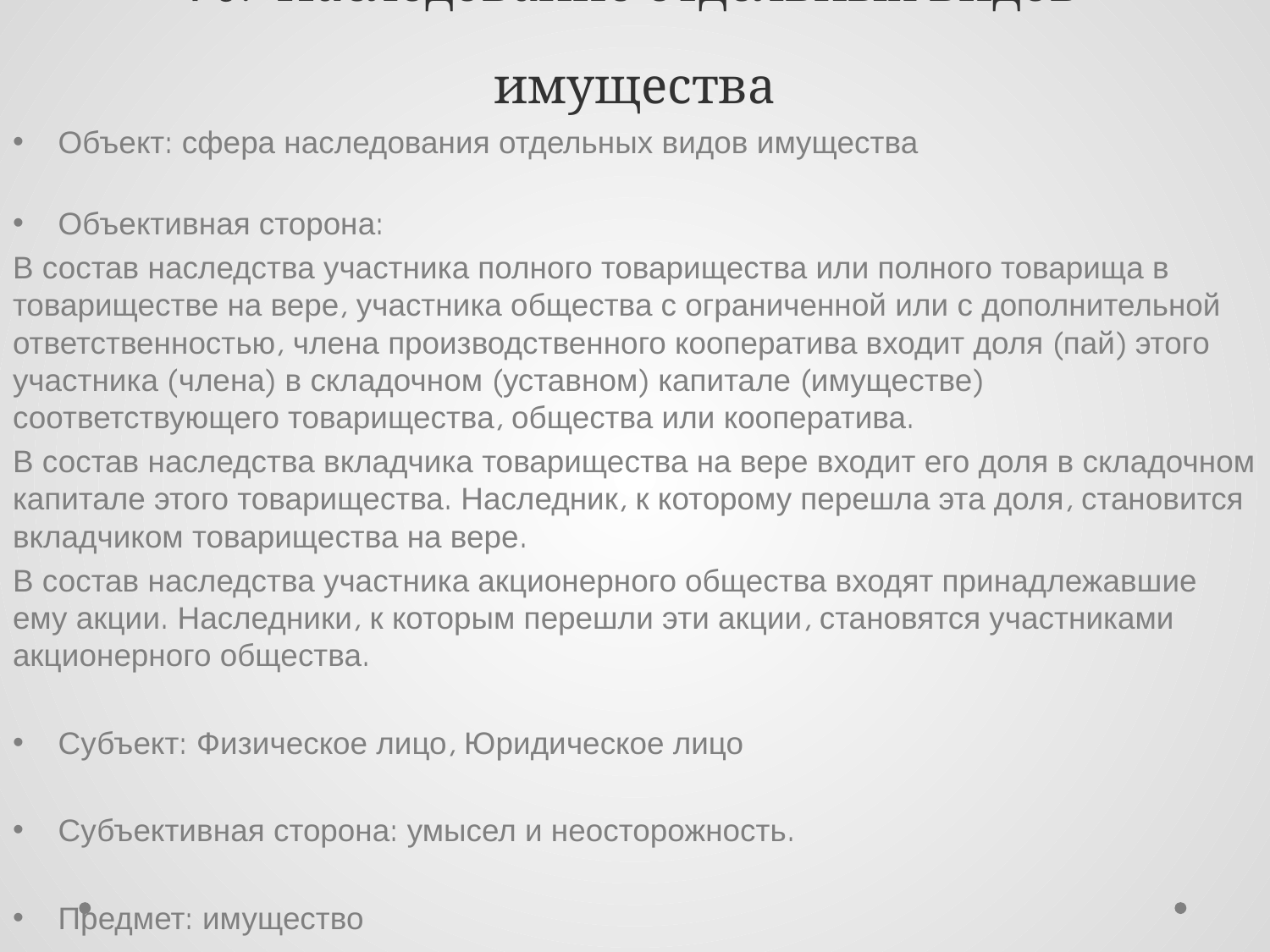

# 70.  Наследование отдельных видов имущества
Объект: сфера наследования отдельных видов имущества
Объективная сторона:
В состав наследства участника полного товарищества или полного товарища в товариществе на вере, участника общества с ограниченной или с дополнительной ответственностью, члена производственного кооператива входит доля (пай) этого участника (члена) в складочном (уставном) капитале (имуществе) соответствующего товарищества, общества или кооператива.
В состав наследства вкладчика товарищества на вере входит его доля в складочном капитале этого товарищества. Наследник, к которому перешла эта доля, становится вкладчиком товарищества на вере.
В состав наследства участника акционерного общества входят принадлежавшие ему акции. Наследники, к которым перешли эти акции, становятся участниками акционерного общества.

Субъект: Физическое лицо, Юридическое лицо

Субъективная сторона: умысел и неосторожность.

Предмет: имущество